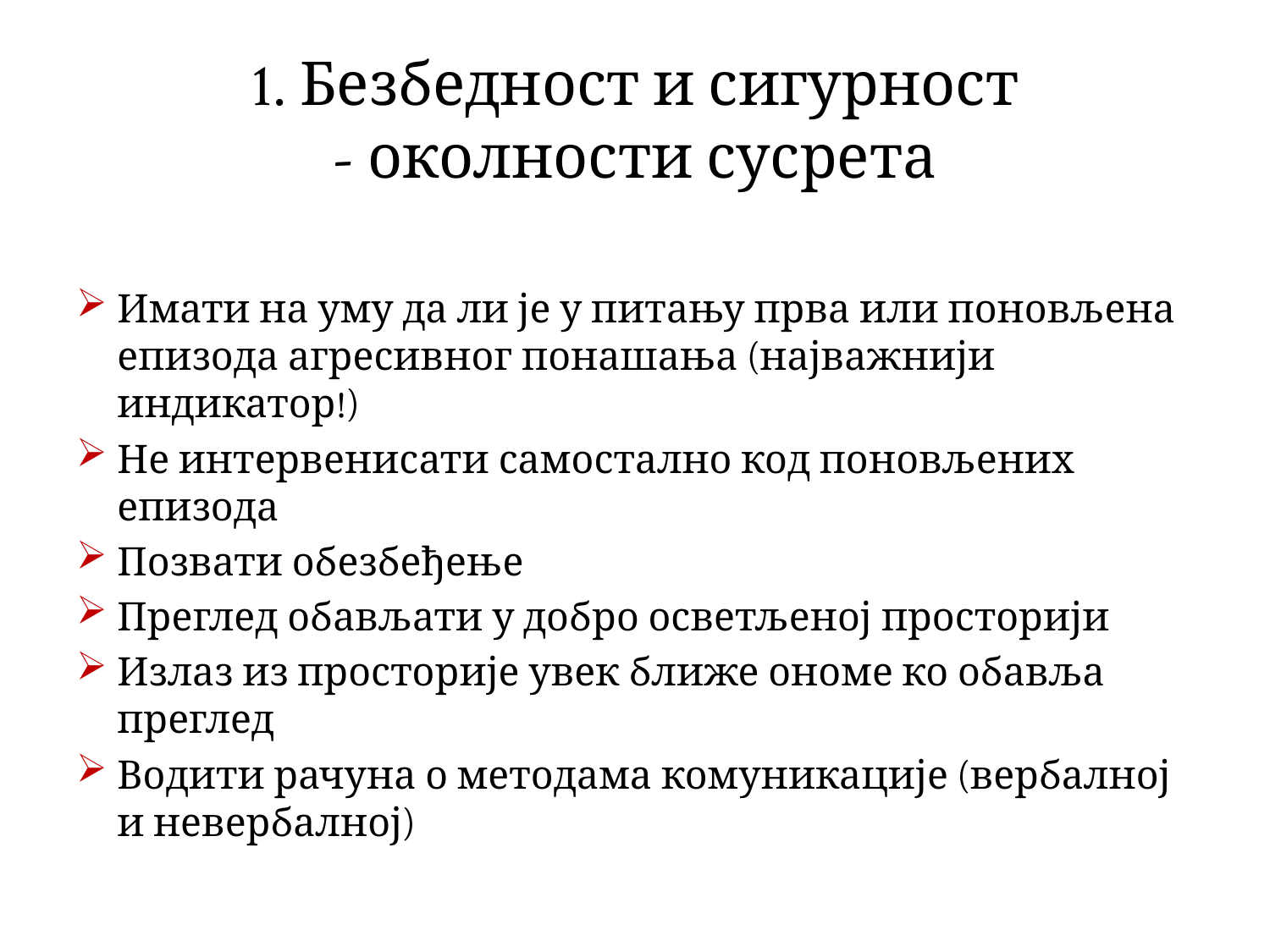

# 1. Безбедност и сигурност - околности сусрета

Имати на уму да ли је у питању прва или поновљена епизода агресивног понашања (најважнији индикатор!)
Не интервенисати самостално код поновљених епизода
Позвати обезбеђење
Преглед обављати у добро осветљеној просторији
Излаз из просторије увек ближе ономе ко обавља преглед
Водити рачуна о методама комуникације (вербалној и невербалној)